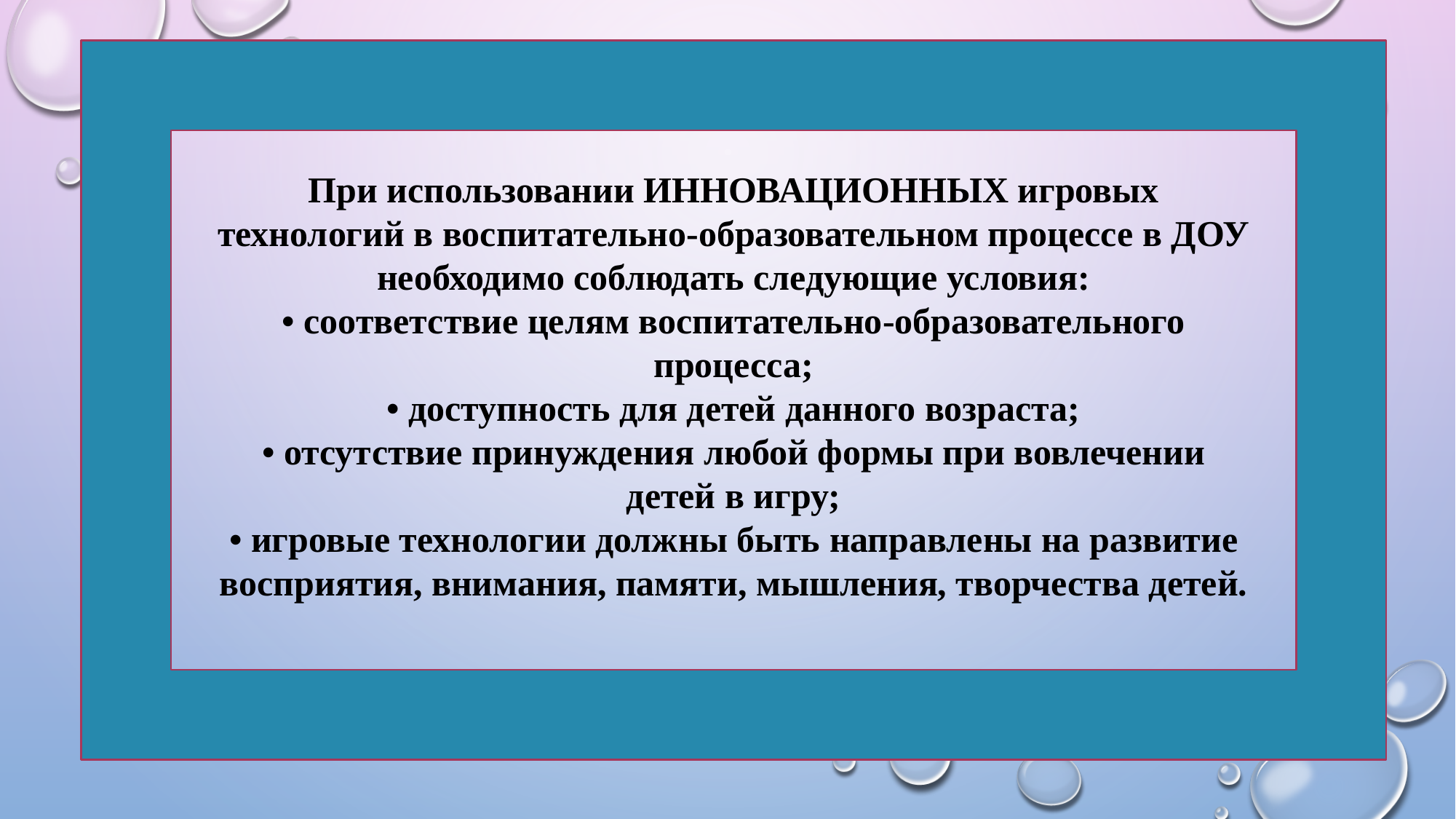

При использовании ИННОВАЦИОННЫХ игровых технологий в воспитательно-образовательном процессе в ДОУ необходимо соблюдать следующие условия:
• соответствие целям воспитательно-образовательного процесса;
• доступность для детей данного возраста;
• отсутствие принуждения любой формы при вовлечении детей в игру;
• игровые технологии должны быть направлены на развитие восприятия, внимания, памяти, мышления, творчества детей.